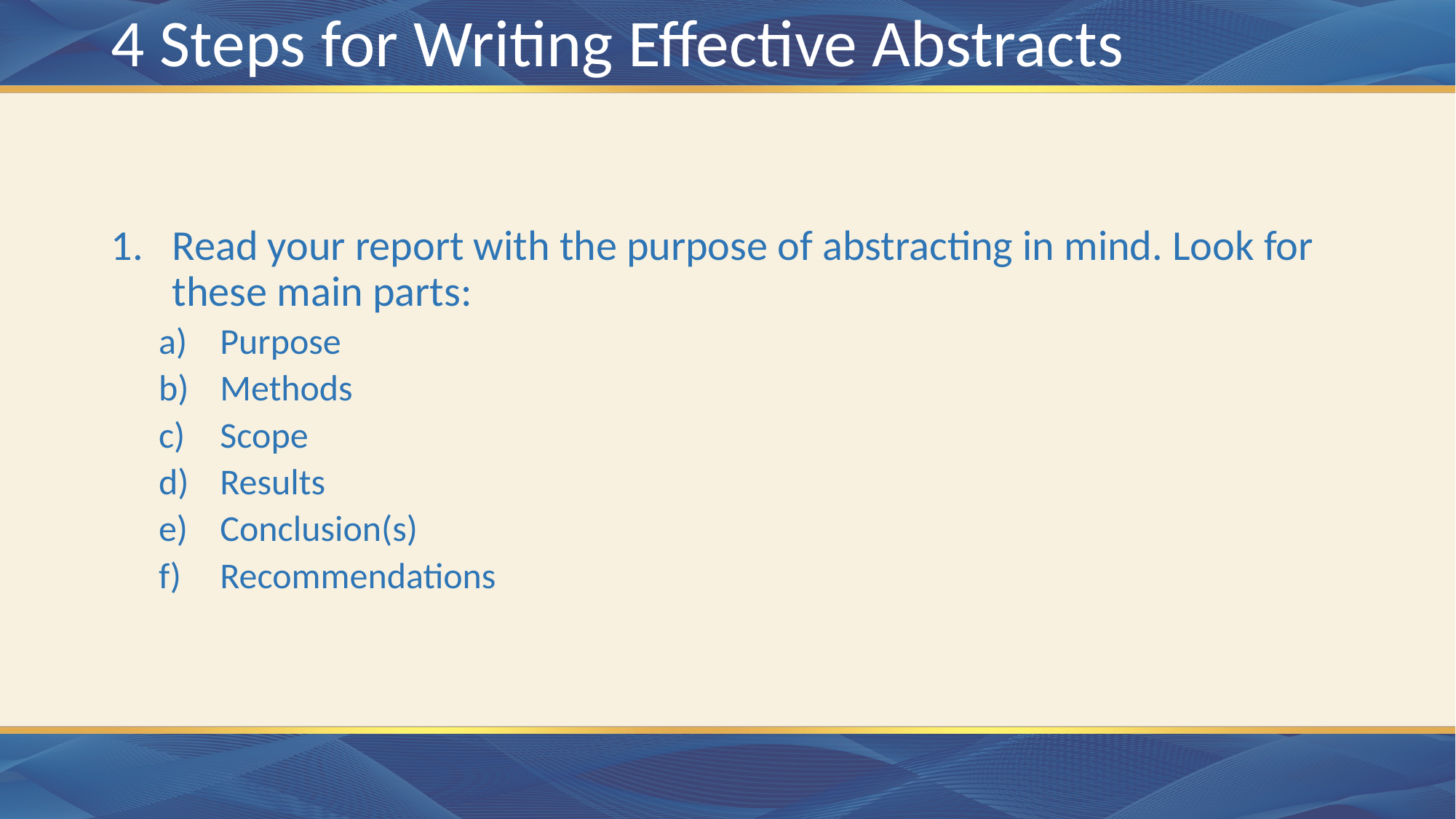

# 4 Steps for Writing Effective Abstracts
Read your report with the purpose of abstracting in mind. Look for these main parts:
Purpose
Methods
Scope
Results
Conclusion(s)
Recommendations